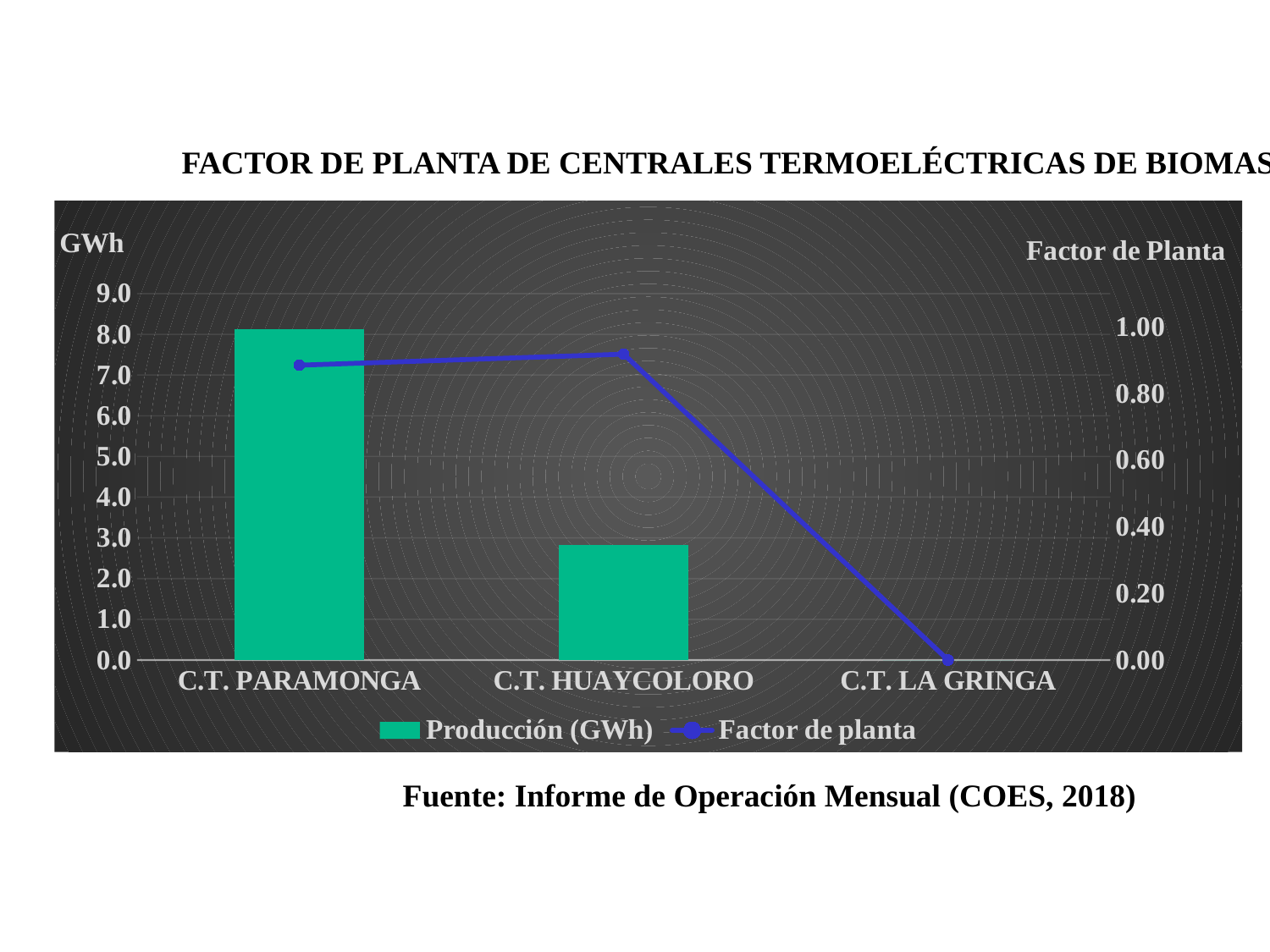

FACTOR DE PLANTA DE CENTRALES TERMOELÉCTRICAS DE BIOMASA

### Chart

| Category | Producción (GWh) | Factor de planta |
|---|---|---|
| C.T. PARAMONGA | 8.11911257 | 0.8850561952202616 |
| C.T. HUAYCOLORO | 2.818307075 | 0.9183144591072008 |
| C.T. LA GRINGA | 0.0 | 0.0 |
Fuente: Informe de Operación Mensual (COES, 2018)